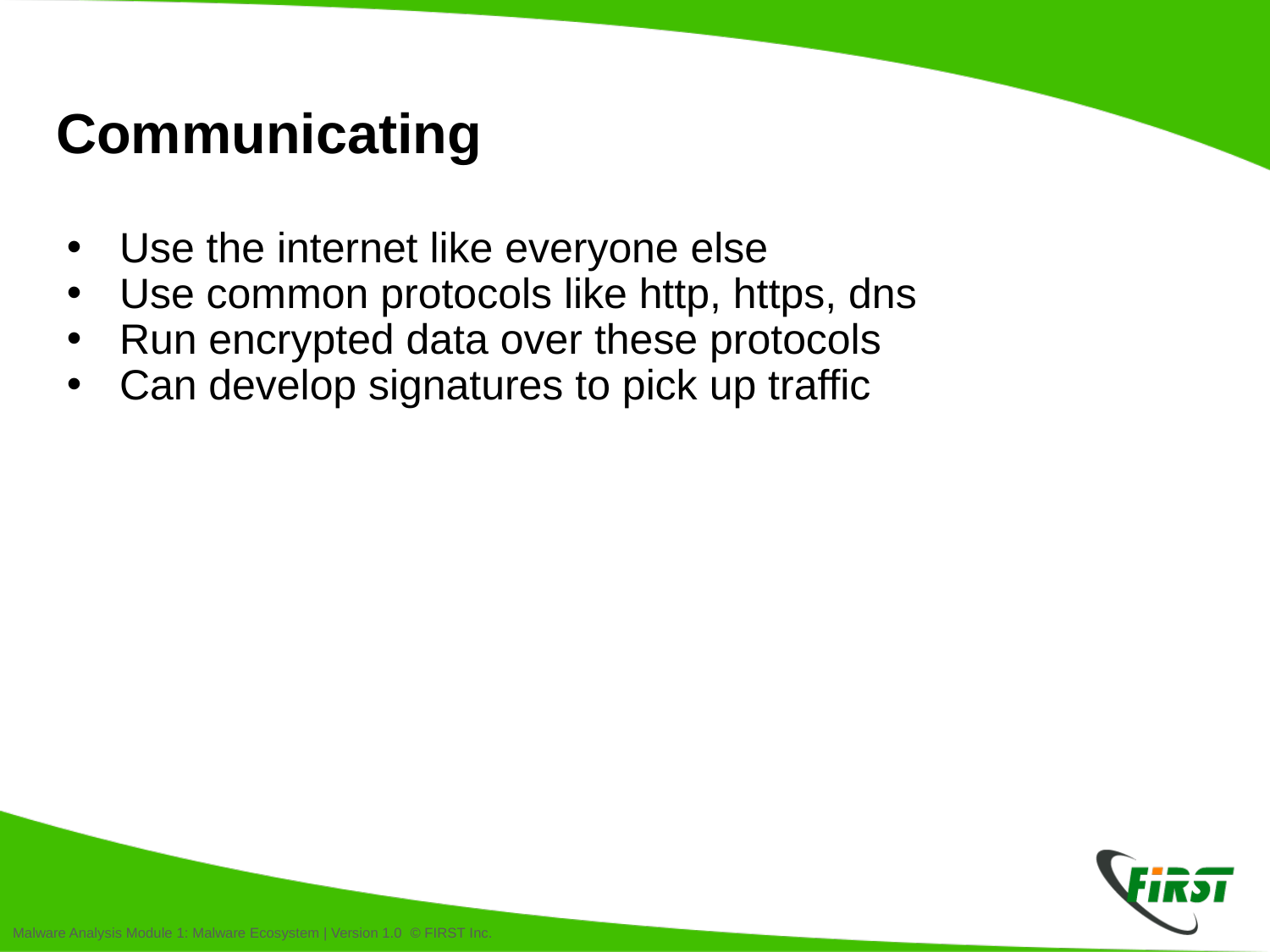

# Communicating
Use the internet like everyone else
Use common protocols like http, https, dns
Run encrypted data over these protocols
Can develop signatures to pick up traffic